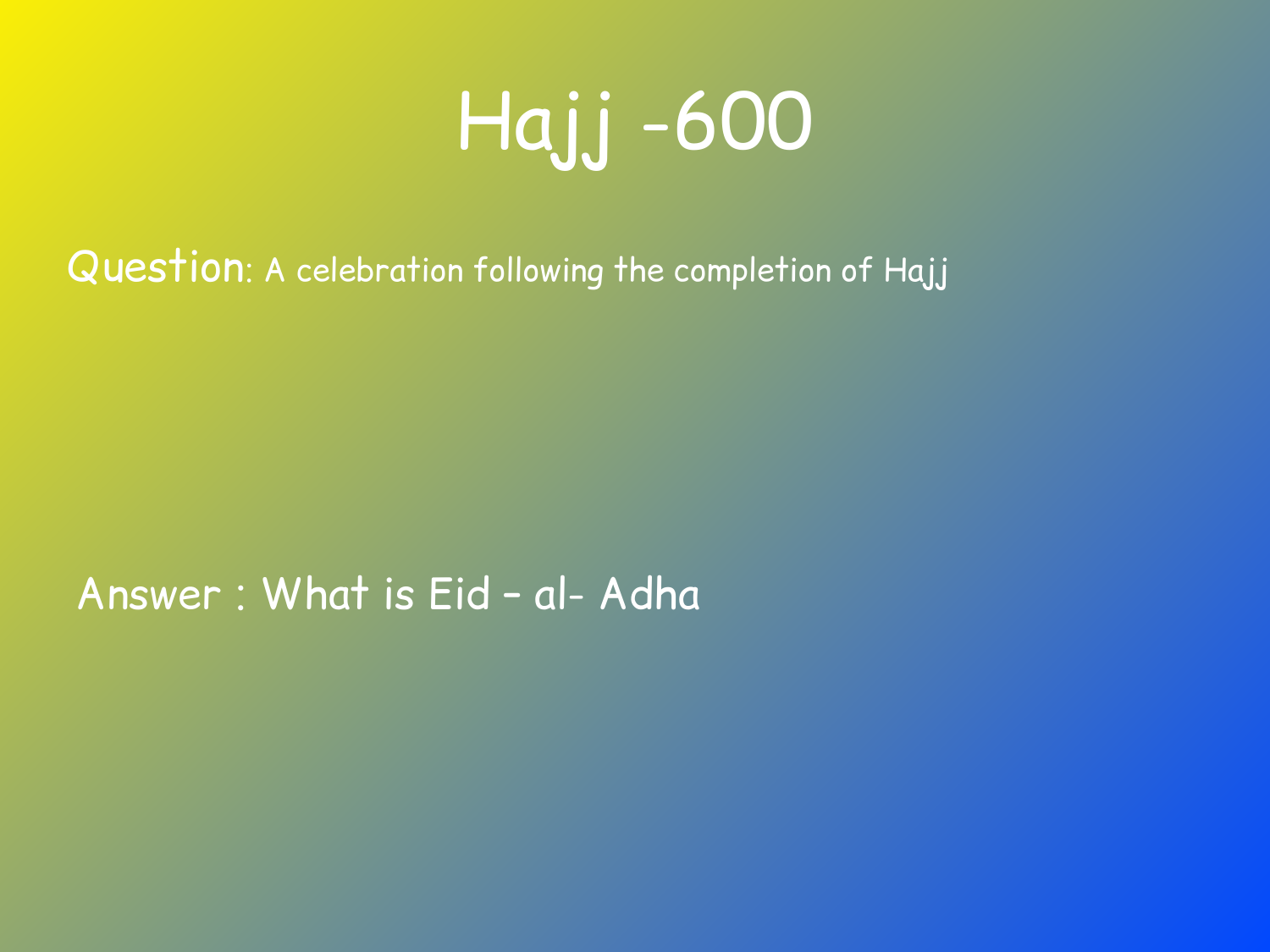

# Hajj -600
Question: A celebration following the completion of Hajj

Answer : What is Eid – al- Adha